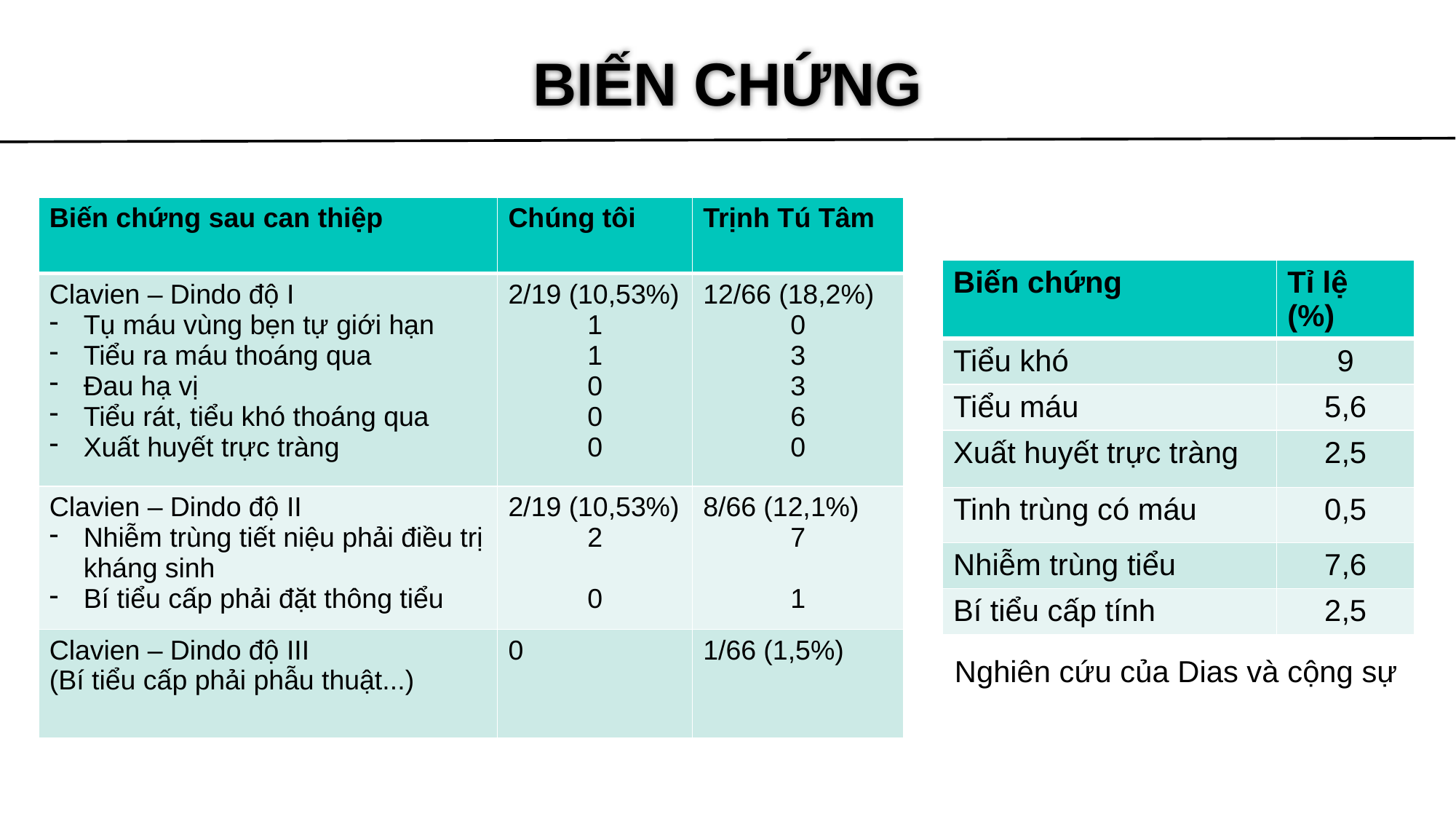

# BIẾN CHỨNG
| Biến chứng sau can thiệp | Chúng tôi | Trịnh Tú Tâm |
| --- | --- | --- |
| Clavien – Dindo độ I Tụ máu vùng bẹn tự giới hạn Tiểu ra máu thoáng qua Đau hạ vị Tiểu rát, tiểu khó thoáng qua Xuất huyết trực tràng | 2/19 (10,53%) 1 1 0 0 0 | 12/66 (18,2%) 0 3 3 6 0 |
| Clavien – Dindo độ II Nhiễm trùng tiết niệu phải điều trị kháng sinh Bí tiểu cấp phải đặt thông tiểu | 2/19 (10,53%) 2 0 | 8/66 (12,1%) 7 1 |
| Clavien – Dindo độ III (Bí tiểu cấp phải phẫu thuật...) | 0 | 1/66 (1,5%) |
| Biến chứng | Tỉ lệ (%) |
| --- | --- |
| Tiểu khó | 9 |
| Tiểu máu | 5,6 |
| Xuất huyết trực tràng | 2,5 |
| Tinh trùng có máu | 0,5 |
| Nhiễm trùng tiểu | 7,6 |
| Bí tiểu cấp tính | 2,5 |
Nghiên cứu của Dias và cộng sự